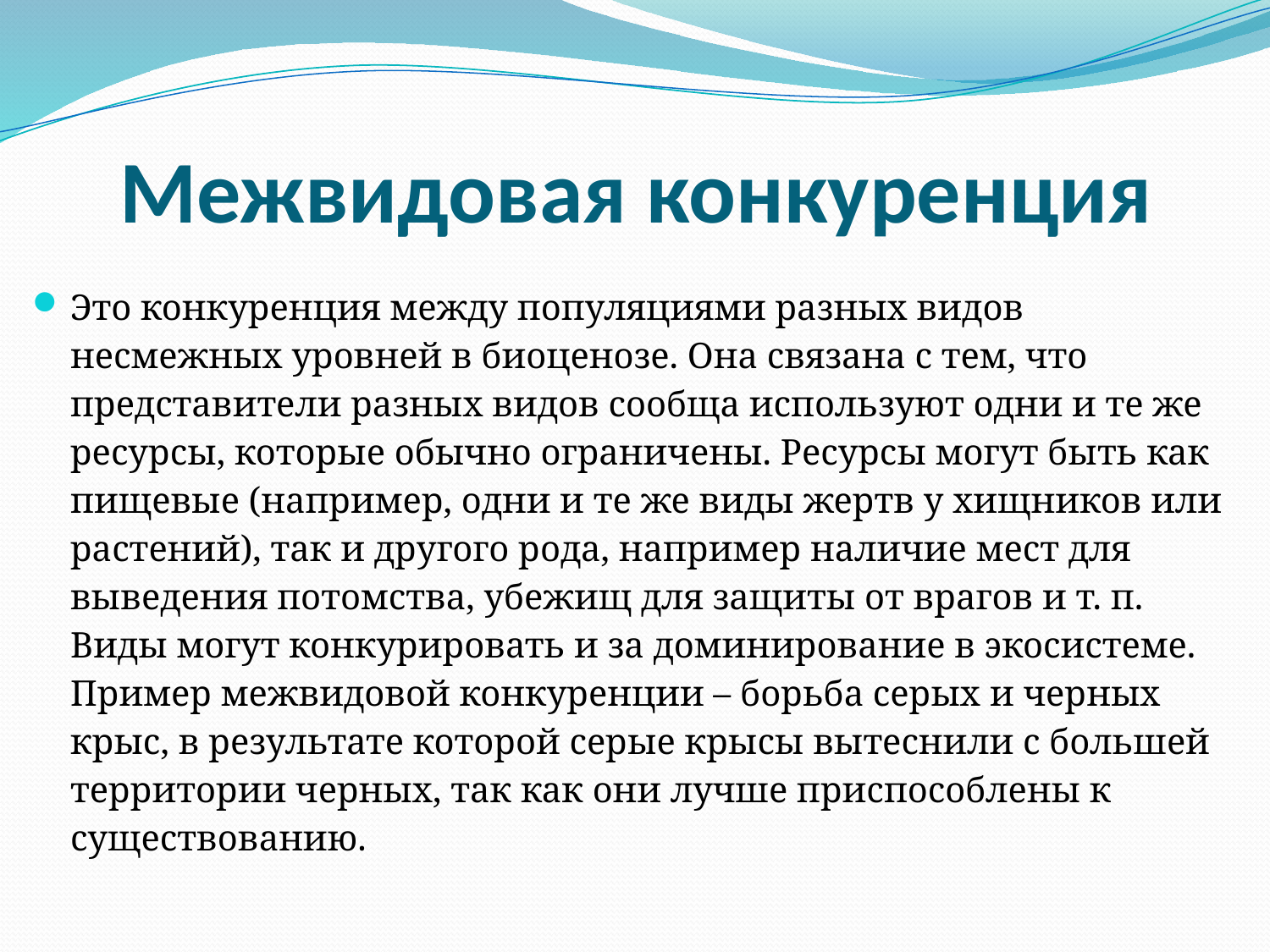

# Межвидовая конкуренция
Это конкуренция между популяциями разных видов несмежных уровней в биоценозе. Она связана с тем, что представители разных видов сообща используют одни и те же ресурсы, которые обычно ограничены. Ресурсы могут быть как пищевые (например, одни и те же виды жертв у хищников или растений), так и другого рода, например наличие мест для выведения потомства, убежищ для защиты от врагов и т. п. Виды могут конкурировать и за доминирование в экосистеме. Пример межвидовой конкуренции – борьба серых и черных крыс, в результате которой серые крысы вытеснили с большей территории черных, так как они лучше приспособлены к существованию.